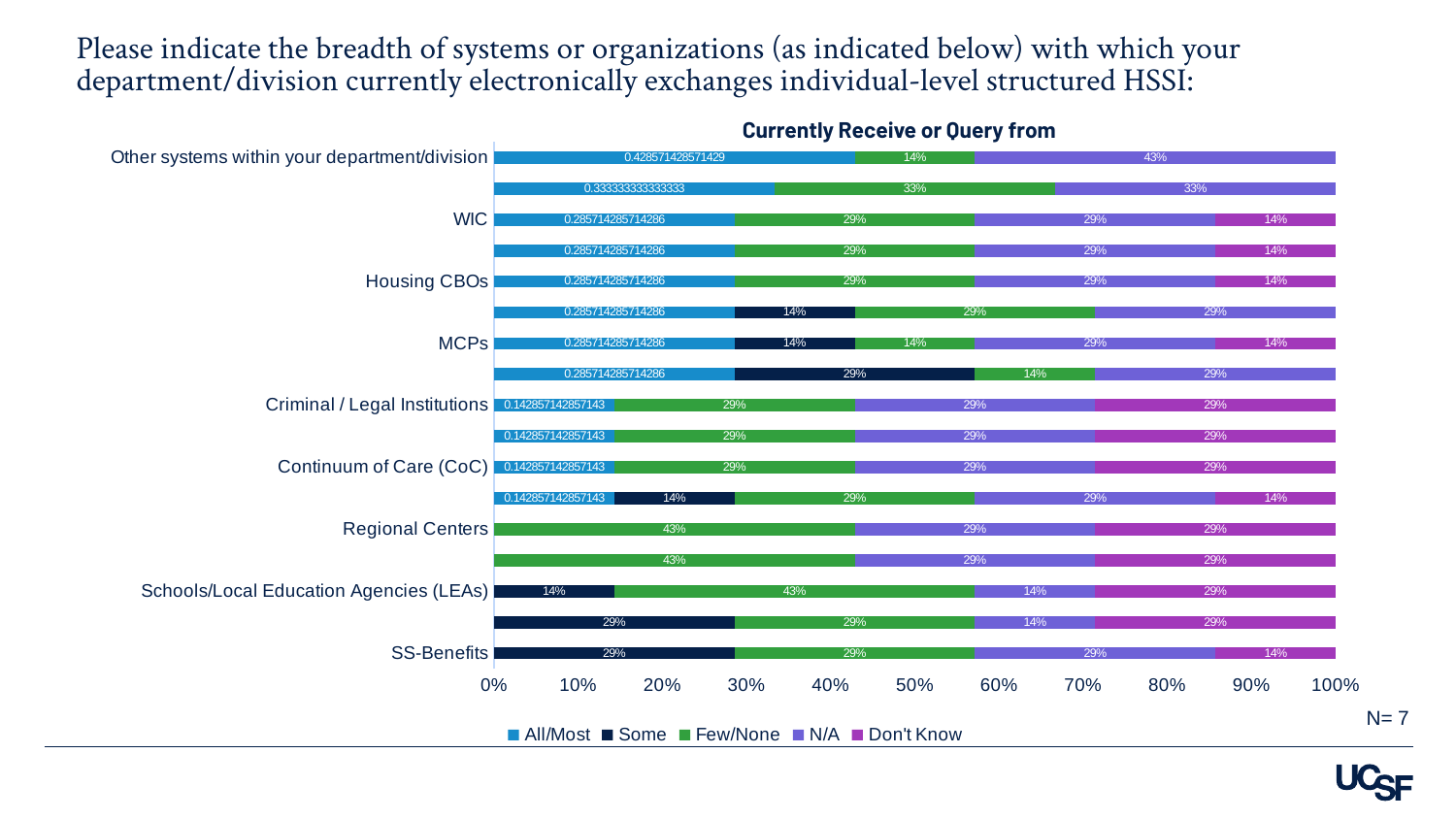

# Please indicate the breadth of systems or organizations (as indicated below) with which your department/division currently electronically exchanges individual-level structured HSSI:
Currently Receive or Query from

### Chart

| Category | All/Most | Some | Few/None | N/A | Don't Know |
|---|---|---|---|---|---|
| SS-Benefits | None | 0.2857142857142857 | 0.2857142857142857 | 0.2857142857142857 | 0.14285714285714285 |
| CBOs | None | 0.2857142857142857 | 0.2857142857142857 | 0.14285714285714285 | 0.2857142857142857 |
| Schools/Local Education Agencies (LEAs) | None | 0.14285714285714285 | 0.42857142857142855 | 0.14285714285714285 | 0.2857142857142857 |
| Area Agencies on Aging | None | None | 0.42857142857142855 | 0.2857142857142857 | 0.2857142857142857 |
| Regional Centers | None | None | 0.42857142857142855 | 0.2857142857142857 | 0.2857142857142857 |
| ECM/CS Providers | 0.14285714285714285 | 0.14285714285714285 | 0.2857142857142857 | 0.2857142857142857 | 0.14285714285714285 |
| Continuum of Care (CoC) | 0.14285714285714285 | None | 0.2857142857142857 | 0.2857142857142857 | 0.2857142857142857 |
| 211 | 0.14285714285714285 | None | 0.2857142857142857 | 0.2857142857142857 | 0.2857142857142857 |
| Criminal / Legal Institutions | 0.14285714285714285 | None | 0.2857142857142857 | 0.2857142857142857 | 0.2857142857142857 |
| Hospitals | 0.2857142857142857 | 0.2857142857142857 | 0.14285714285714285 | 0.2857142857142857 | None |
| MCPs | 0.2857142857142857 | 0.14285714285714285 | 0.14285714285714285 | 0.2857142857142857 | 0.14285714285714285 |
| SS-County Welfare | 0.2857142857142857 | 0.14285714285714285 | 0.2857142857142857 | 0.2857142857142857 | None |
| Housing CBOs | 0.2857142857142857 | None | 0.2857142857142857 | 0.2857142857142857 | 0.14285714285714285 |
| County Public Health | 0.2857142857142857 | None | 0.2857142857142857 | 0.2857142857142857 | 0.14285714285714285 |
| WIC | 0.2857142857142857 | None | 0.2857142857142857 | 0.2857142857142857 | 0.14285714285714285 |
| County Substance Use Disorder (SUD) Servi... | 0.3333333333333333 | None | 0.3333333333333333 | 0.3333333333333333 | None |
| Other systems within your department/division | 0.42857142857142855 | None | 0.14285714285714285 | 0.42857142857142855 | None |
N= 7